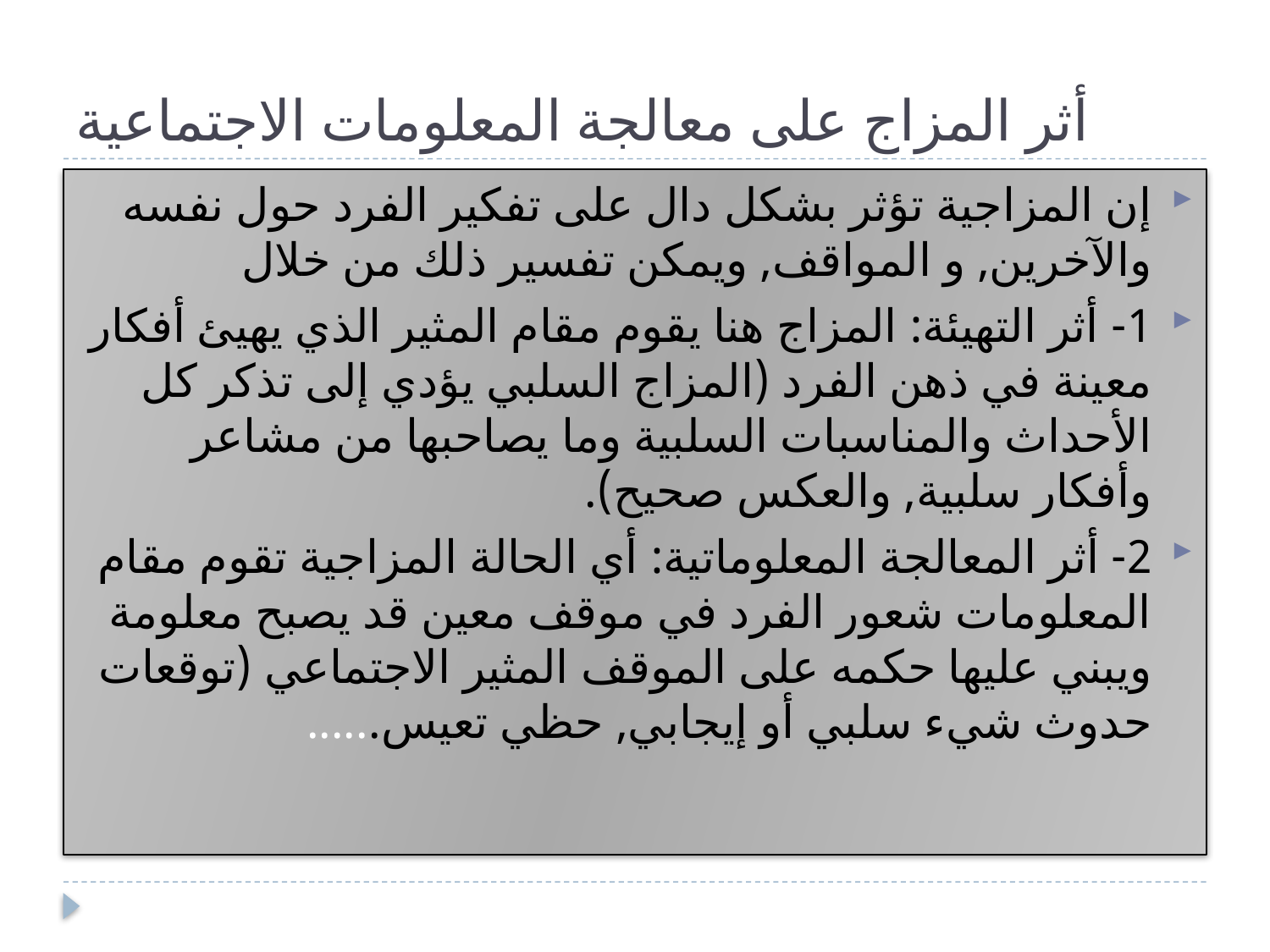

# أثر المزاج على معالجة المعلومات الاجتماعية
إن المزاجية تؤثر بشكل دال على تفكير الفرد حول نفسه والآخرين, و المواقف, ويمكن تفسير ذلك من خلال
1- أثر التهيئة: المزاج هنا يقوم مقام المثير الذي يهيئ أفكار معينة في ذهن الفرد (المزاج السلبي يؤدي إلى تذكر كل الأحداث والمناسبات السلبية وما يصاحبها من مشاعر وأفكار سلبية, والعكس صحيح).
2- أثر المعالجة المعلوماتية: أي الحالة المزاجية تقوم مقام المعلومات شعور الفرد في موقف معين قد يصبح معلومة ويبني عليها حكمه على الموقف المثير الاجتماعي (توقعات حدوث شيء سلبي أو إيجابي, حظي تعيس......